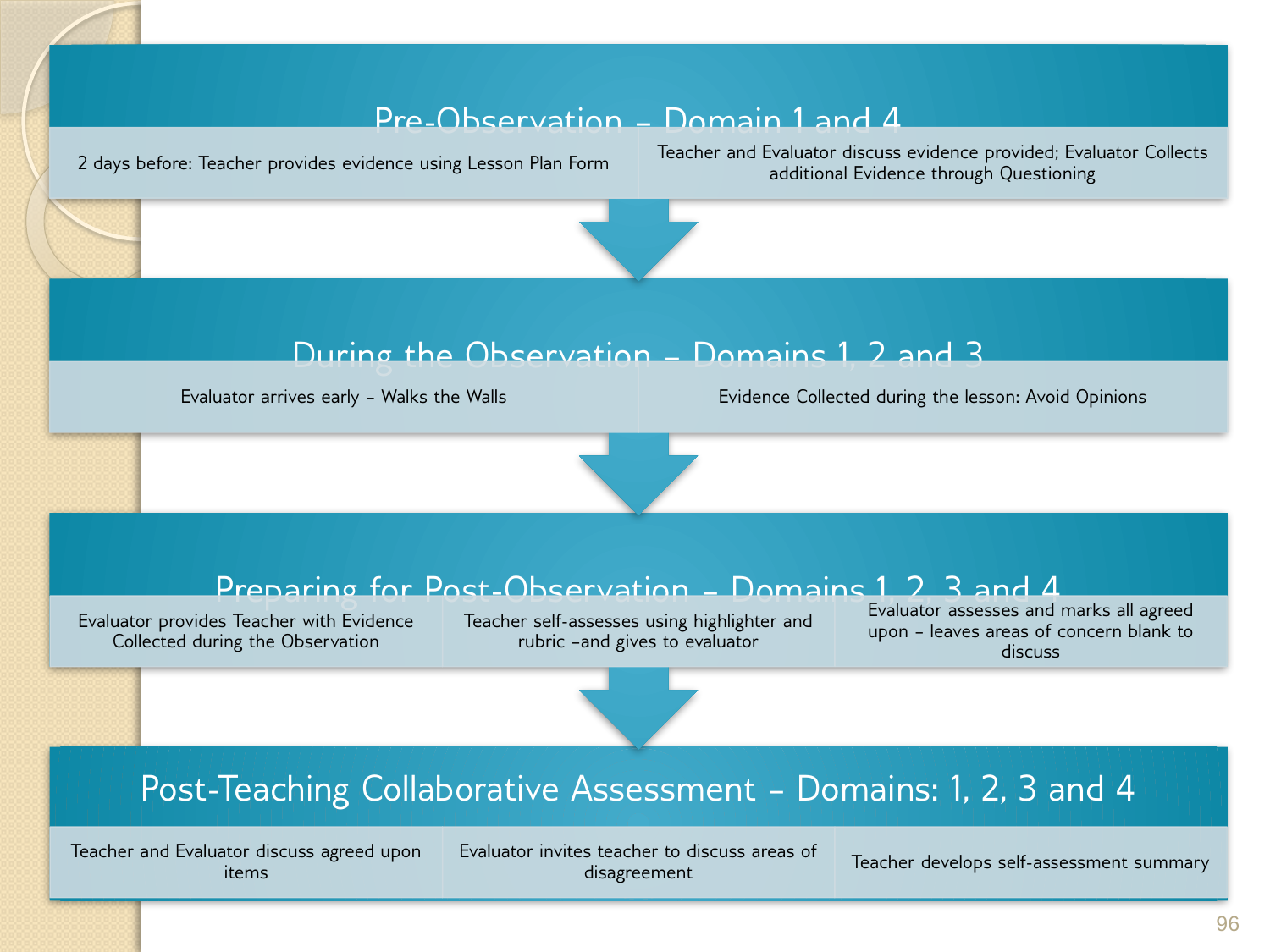

Post-Teaching Collaborative Assessment – Domains: 1, 2, 3 and 4
Teacher and Evaluator discuss agreed upon items
Evaluator invites teacher to discuss areas of disagreement
Teacher develops self-assessment summary
Preparing for Post-Observation – Domains 1, 2, 3 and 4
Evaluator provides Teacher with Evidence Collected during the Observation
Teacher self-assesses using highlighter and rubric –and gives to evaluator
Evaluator assesses and marks all agreed upon – leaves areas of concern blank to discuss
During the Observation – Domains 1, 2 and 3
Evaluator arrives early – Walks the Walls
Evidence Collected during the lesson: Avoid Opinions
Pre-Observation – Domain 1 and 4
2 days before: Teacher provides evidence using Lesson Plan Form
Teacher and Evaluator discuss evidence provided; Evaluator Collects additional Evidence through Questioning
96